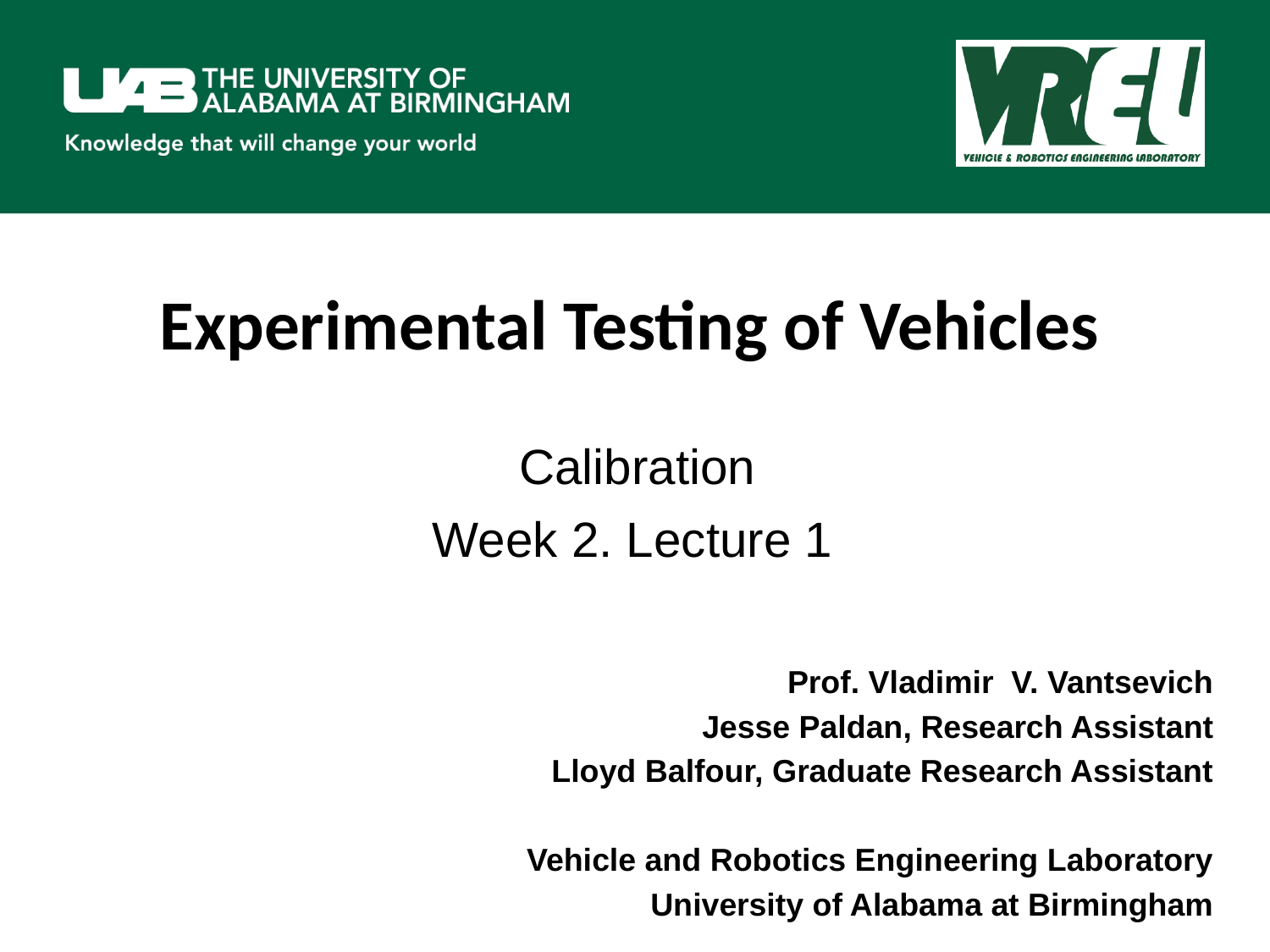

Experimental Testing of Vehicles
Calibration
Week 2. Lecture 1
Prof. Vladimir  V. Vantsevich
Jesse Paldan, Research Assistant
Lloyd Balfour, Graduate Research Assistant

Vehicle and Robotics Engineering Laboratory
University of Alabama at Birmingham